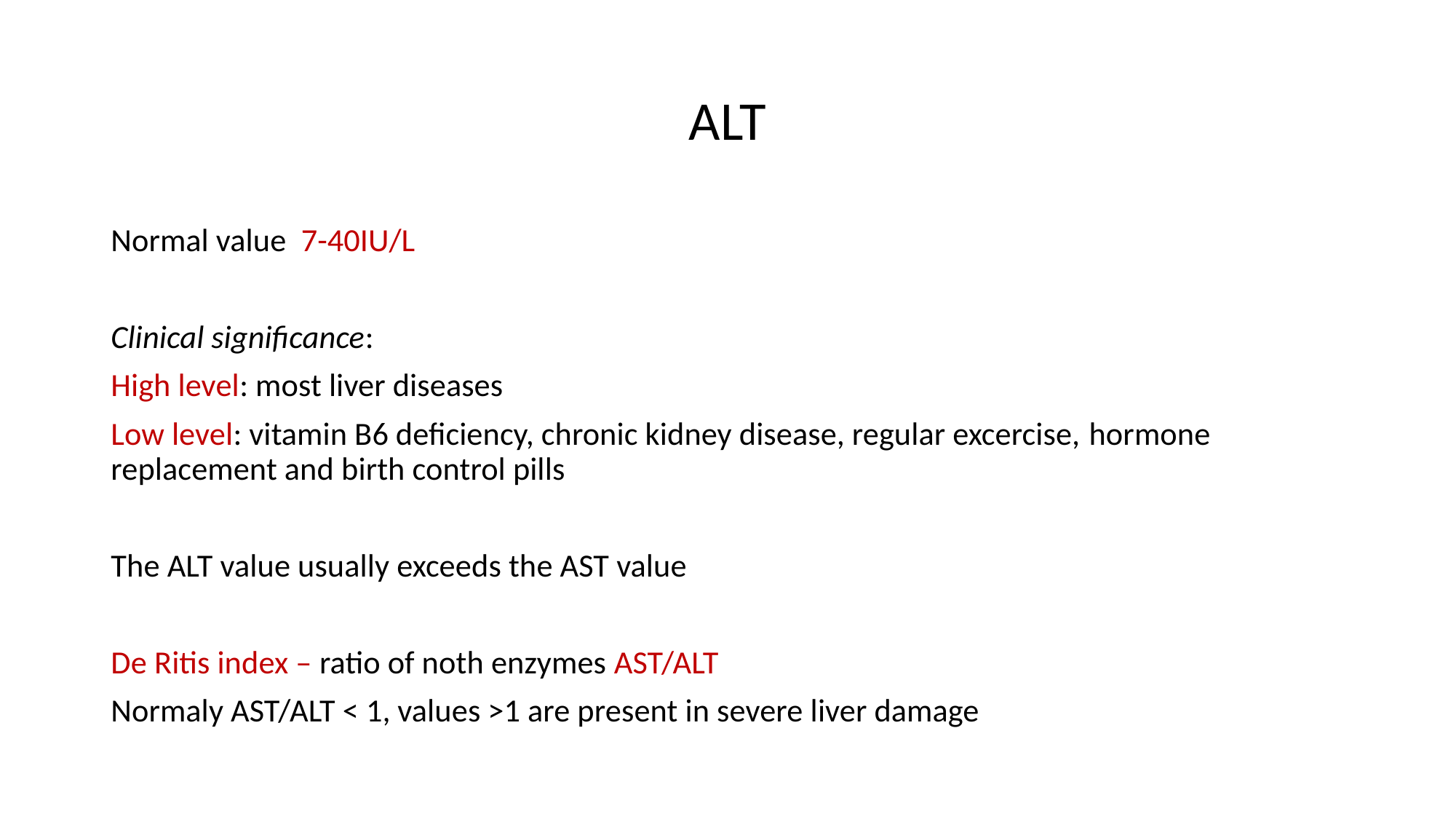

# ALT
Normal value  7-40IU/L

Clinical significance:
High level: most liver diseases
Low level: vitamin B6 deficiency, chronic kidney disease, regular excercise, hormone replacement and birth control pills

The ALT value usually exceeds the AST value

De Ritis index – ratio of noth enzymes AST/ALT
Normaly AST/ALT ˂ 1, values ˃1 are present in severe liver damage